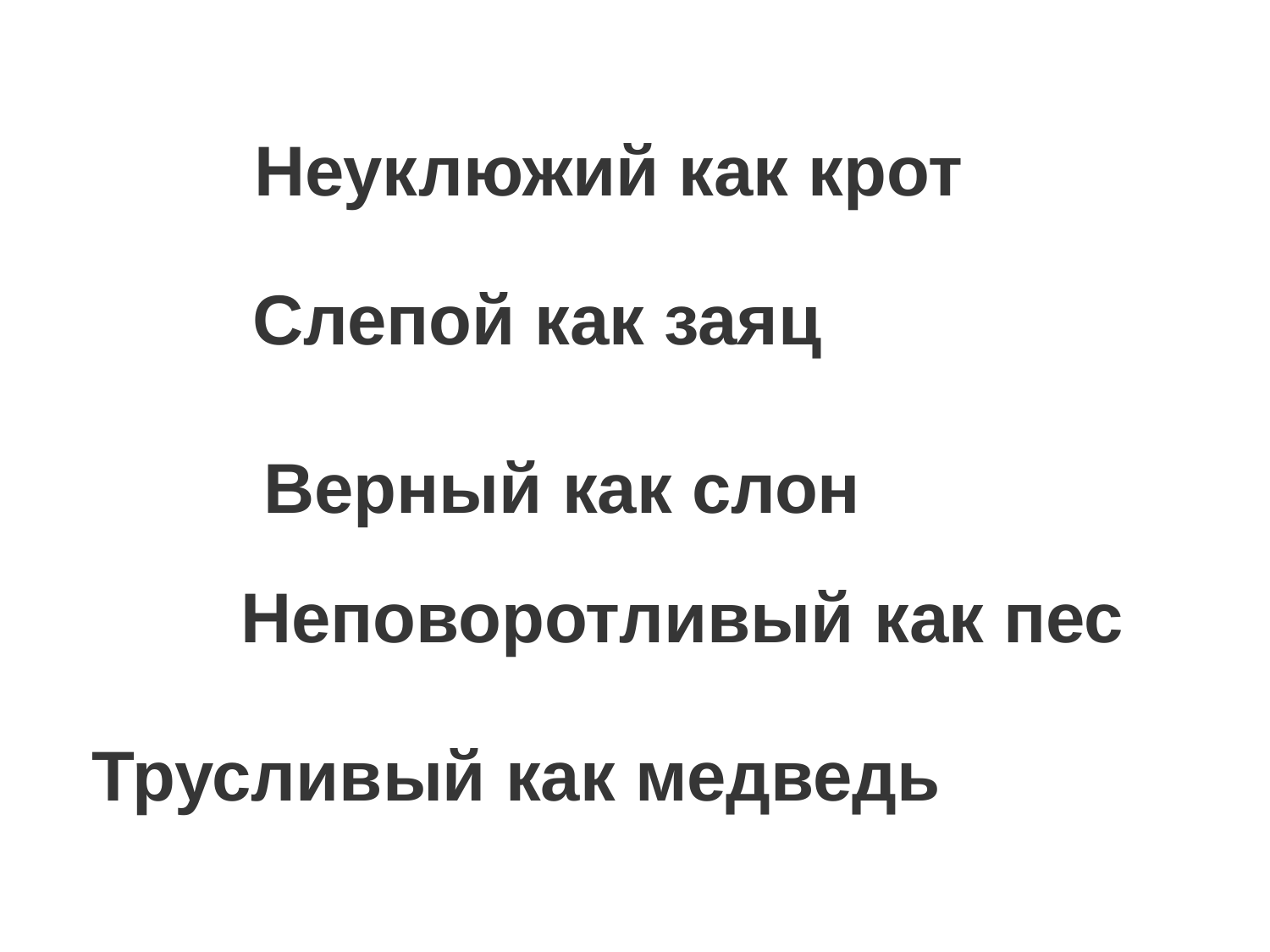

Неуклюжий как крот
Слепой как заяц
Верный как слон
Неповоротливый как пес
Трусливый как медведь